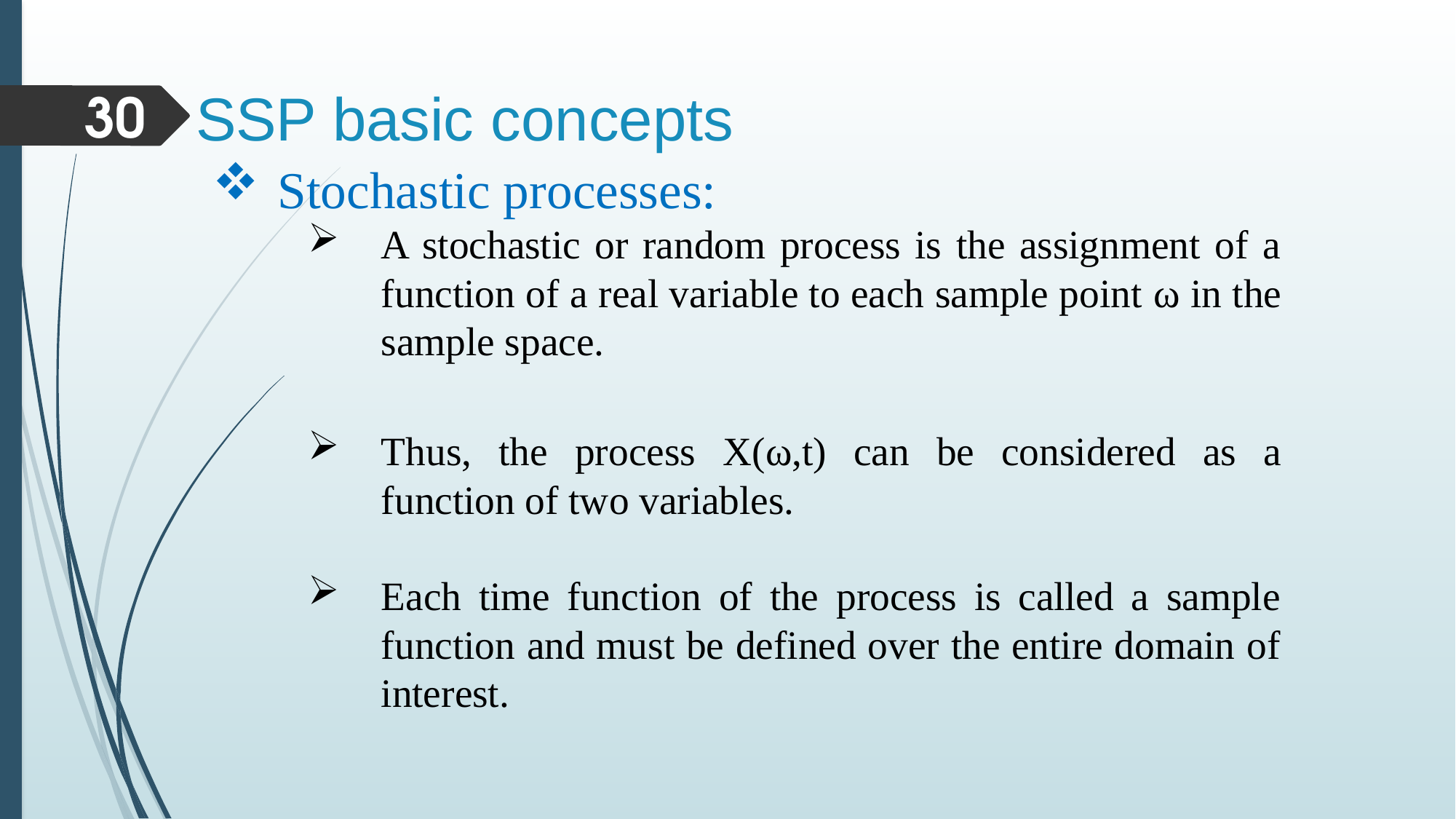

# SSP basic concepts
30
Stochastic processes:
A stochastic or random process is the assignment of a function of a real variable to each sample point ω in the sample space.

Thus, the process X(ω,t) can be considered as a function of two variables.

Each time function of the process is called a sample function and must be defined over the entire domain of interest.